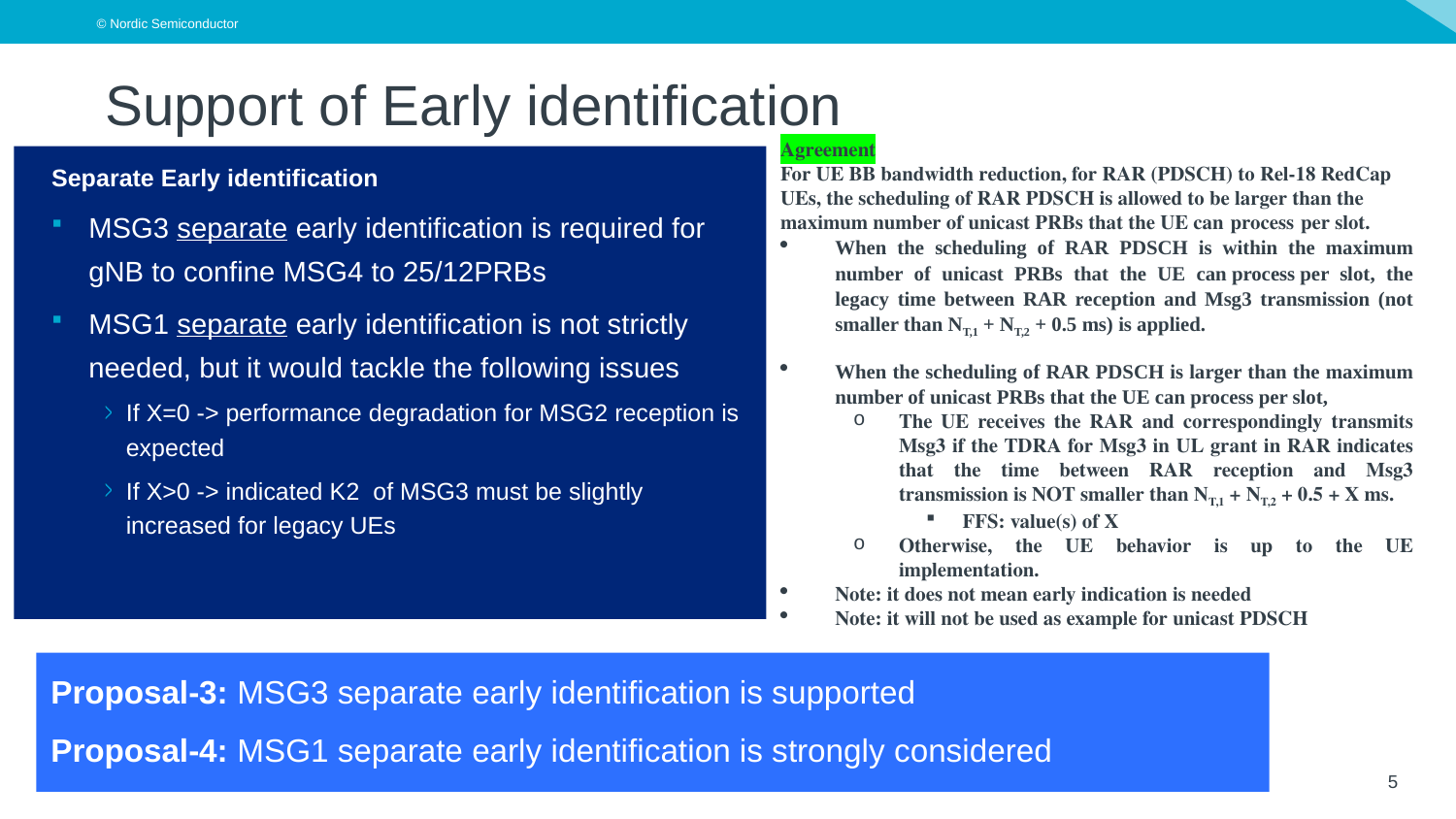

# Support of Early identification
Agreement
For UE BB bandwidth reduction, for RAR (PDSCH) to Rel-18 RedCap UEs, the scheduling of RAR PDSCH is allowed to be larger than the maximum number of unicast PRBs that the UE can process per slot.
When the scheduling of RAR PDSCH is within the maximum number of unicast PRBs that the UE can process per slot, the legacy time between RAR reception and Msg3 transmission (not smaller than NT,1 + NT,2 + 0.5 ms) is applied.
When the scheduling of RAR PDSCH is larger than the maximum number of unicast PRBs that the UE can process per slot,
The UE receives the RAR and correspondingly transmits Msg3 if the TDRA for Msg3 in UL grant in RAR indicates that the time between RAR reception and Msg3 transmission is NOT smaller than NT,1 + NT,2 + 0.5 + X ms.
FFS: value(s) of X
Otherwise, the UE behavior is up to the UE implementation.
Note: it does not mean early indication is needed
Note: it will not be used as example for unicast PDSCH
Separate Early identification
MSG3 separate early identification is required for gNB to confine MSG4 to 25/12PRBs
MSG1 separate early identification is not strictly needed, but it would tackle the following issues
If X=0 -> performance degradation for MSG2 reception is expected
If X>0 -> indicated K2  of MSG3 must be slightly increased for legacy UEs

Proposal-3: MSG3 separate early identification is supported
Proposal-4: MSG1 separate early identification is strongly considered

5